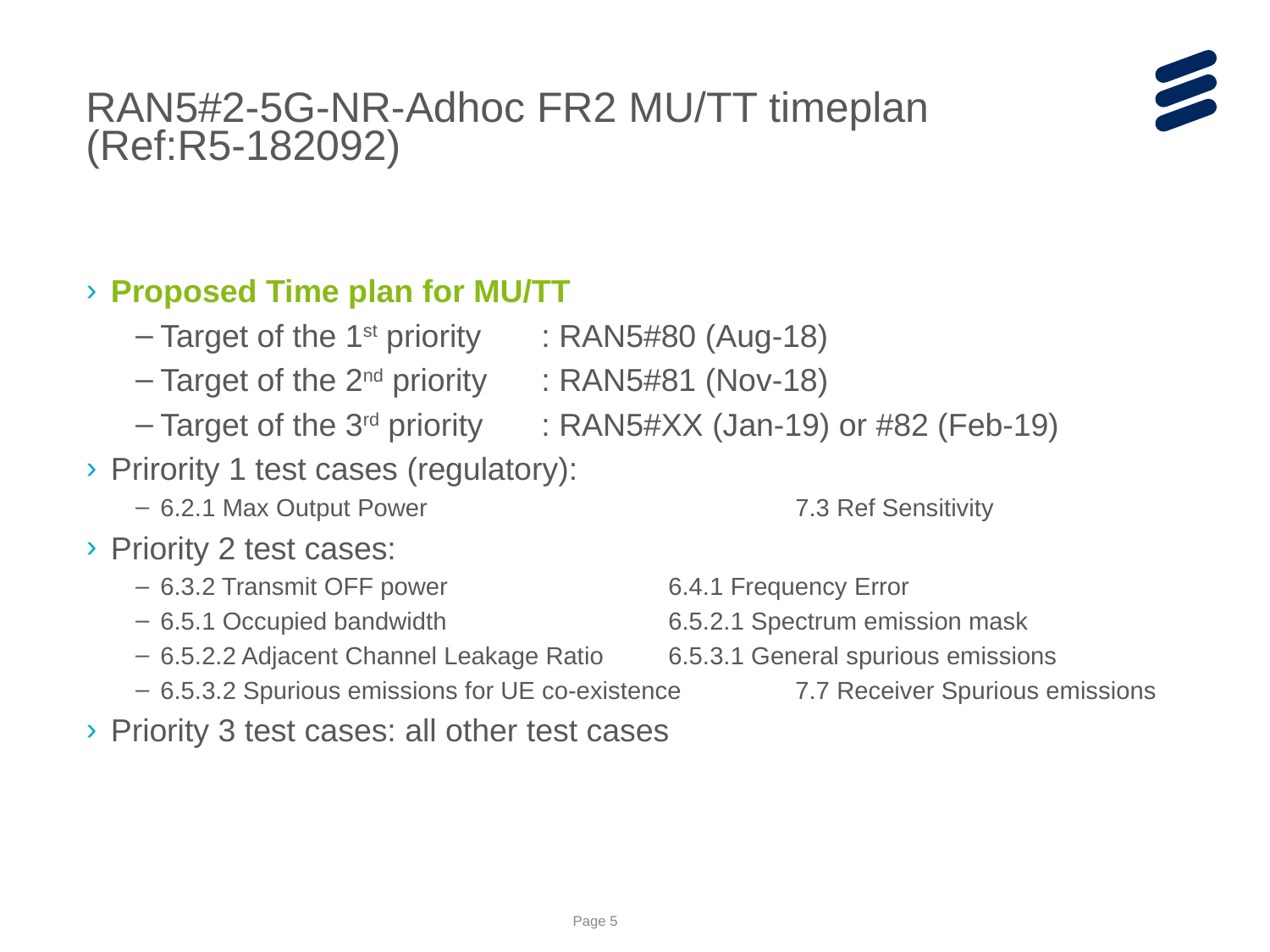

RAN5#2-5G-NR-Adhoc FR2 MU/TT timeplan
(Ref:R5-182092)

Proposed Time plan for MU/TT
Target of the 1st priority	: RAN5#80 (Aug-18)
Target of the 2nd priority	: RAN5#81 (Nov-18)
Target of the 3rd priority	: RAN5#XX (Jan-19) or #82 (Feb-19)
Prirority 1 test cases (regulatory):
6.2.1 Max Output Power			7.3 Ref Sensitivity
Priority 2 test cases:
6.3.2 Transmit OFF power                            	6.4.1 Frequency Error
6.5.1 Occupied bandwidth                            	6.5.2.1 Spectrum emission mask
6.5.2.2 Adjacent Channel Leakage Ratio  	6.5.3.1 General spurious emissions
6.5.3.2 Spurious emissions for UE co-existence	7.7 Receiver Spurious emissions
Priority 3 test cases: all other test cases